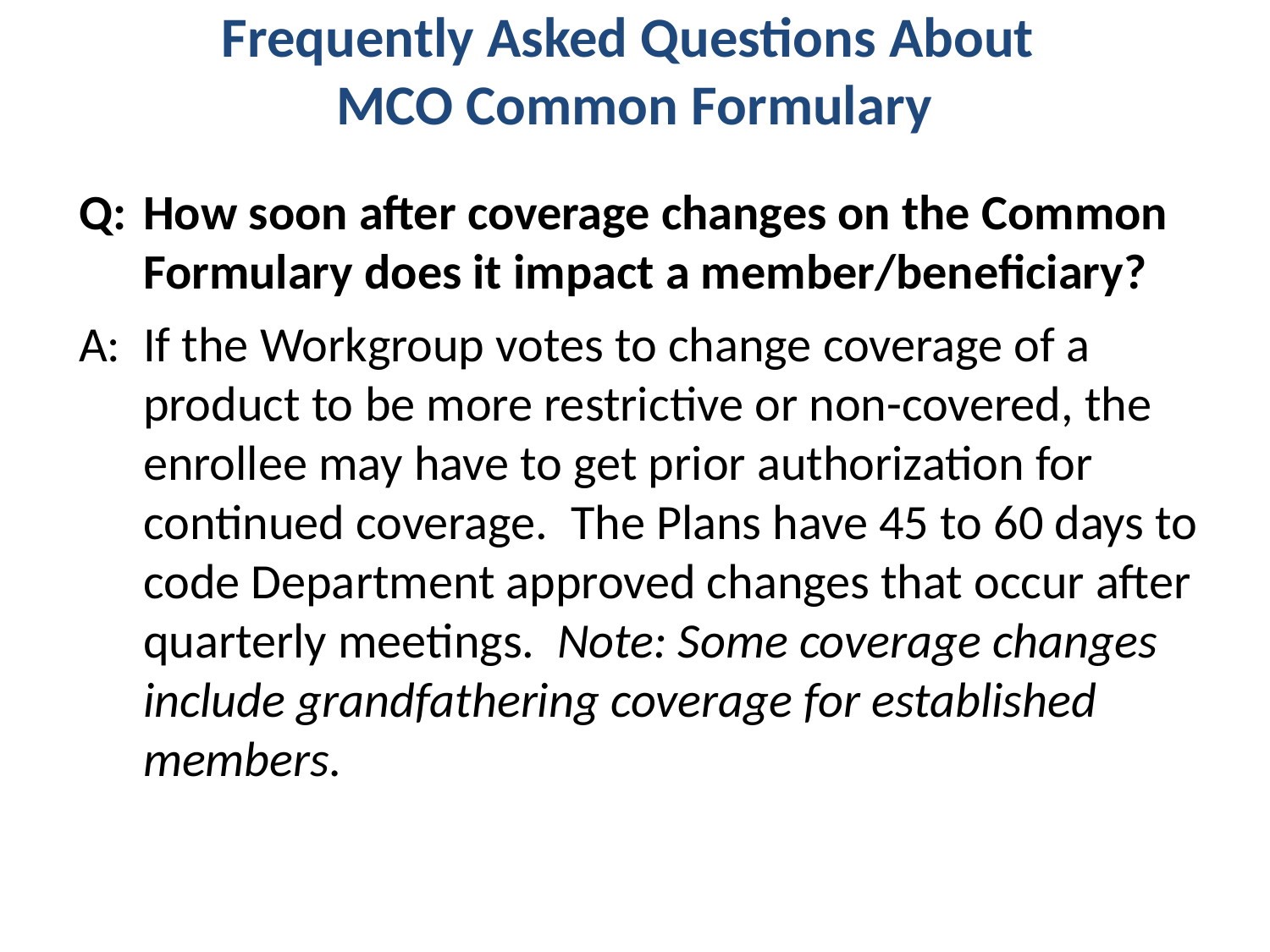

# Frequently Asked Questions About MCO Common Formulary
Q:	How soon after coverage changes on the Common Formulary does it impact a member/beneficiary?
A: 	If the Workgroup votes to change coverage of a product to be more restrictive or non-covered, the enrollee may have to get prior authorization for continued coverage.  The Plans have 45 to 60 days to code Department approved changes that occur after quarterly meetings.  Note: Some coverage changes include grandfathering coverage for established members.